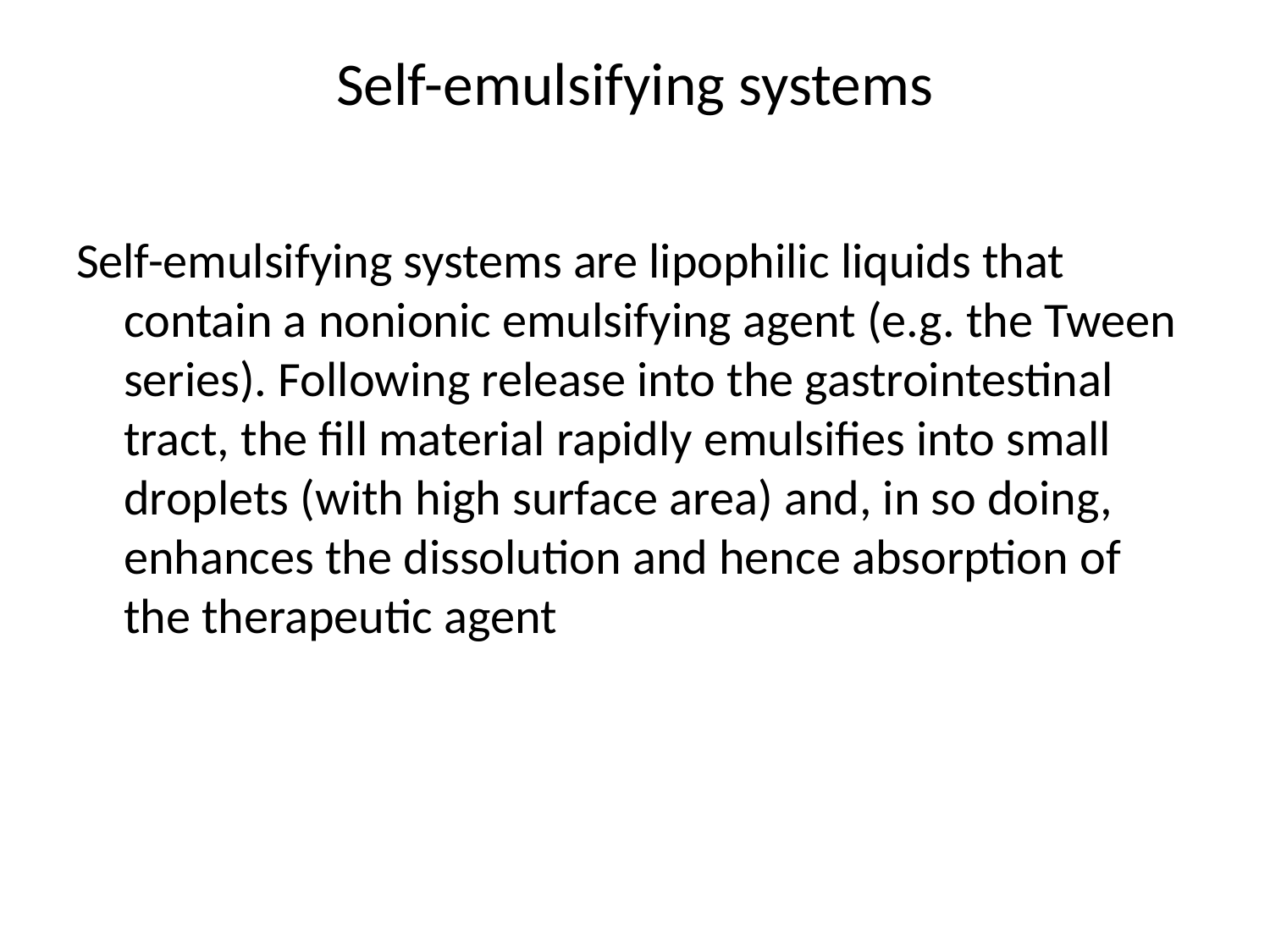

# Self-emulsifying systems
Self-emulsifying systems are lipophilic liquids that contain a nonionic emulsifying agent (e.g. the Tween series). Following release into the gastrointestinal tract, the fill material rapidly emulsifies into small droplets (with high surface area) and, in so doing, enhances the dissolution and hence absorption of the therapeutic agent